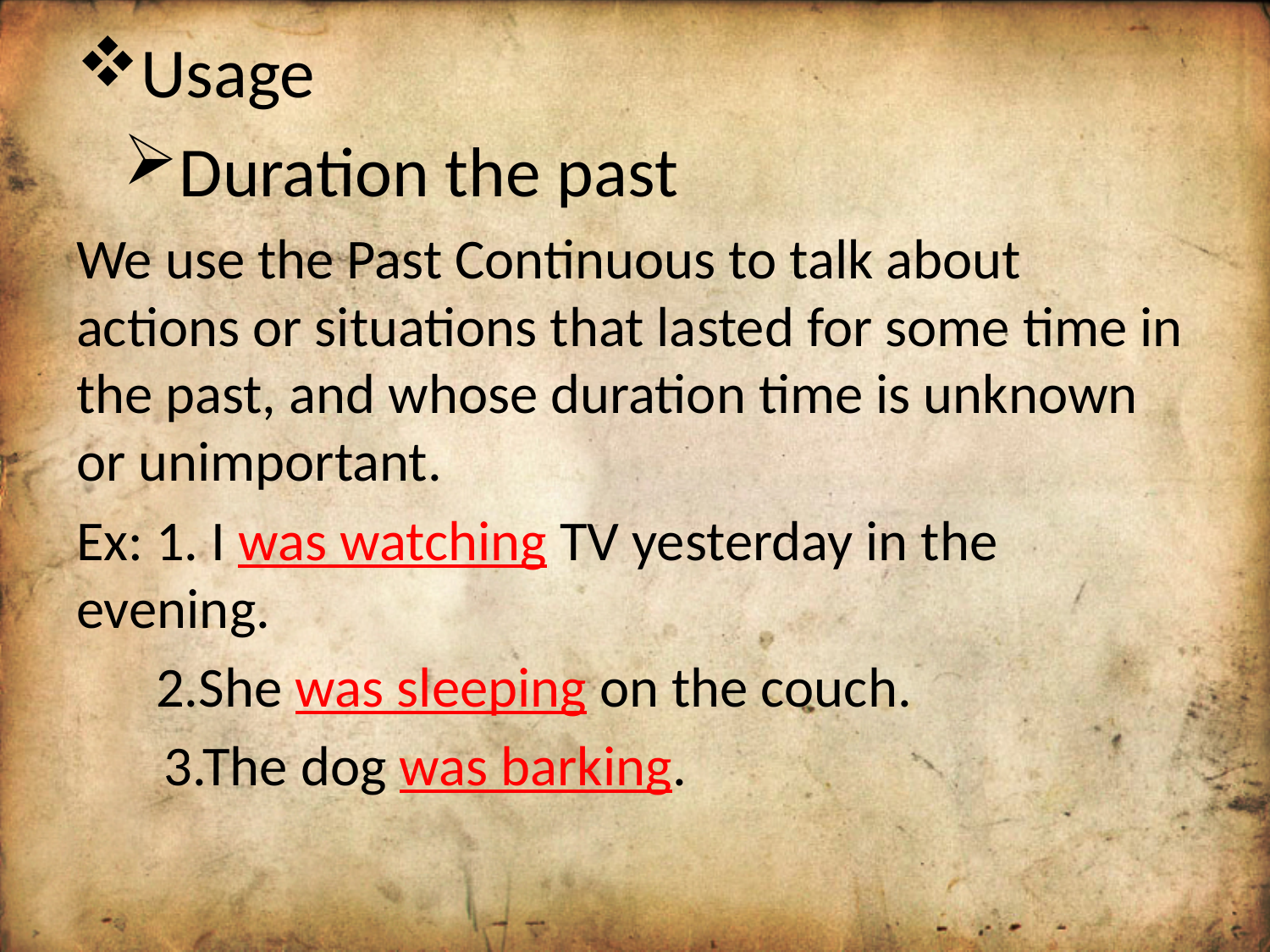

Usage
Duration the past
We use the Past Continuous to talk about actions or situations that lasted for some time in the past, and whose duration time is unknown or unimportant.
Ex: 1. I was watching TV yesterday in the evening.
2.She was sleeping on the couch.
3.The dog was barking.